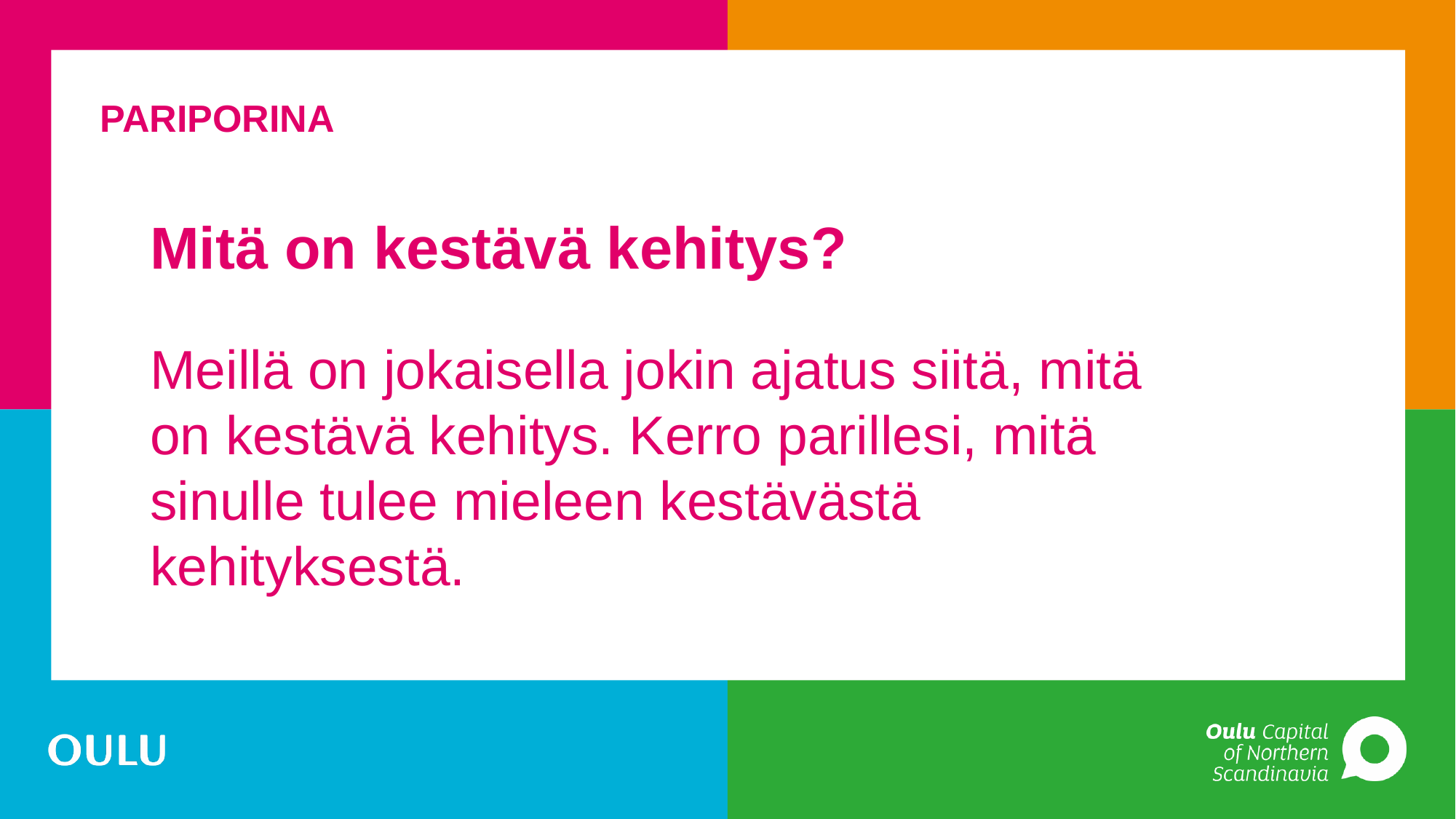

# PARIPORINA
Mitä on kestävä kehitys?
Meillä on jokaisella jokin ajatus siitä, mitä on kestävä kehitys. Kerro parillesi, mitä sinulle tulee mieleen kestävästä kehityksestä.